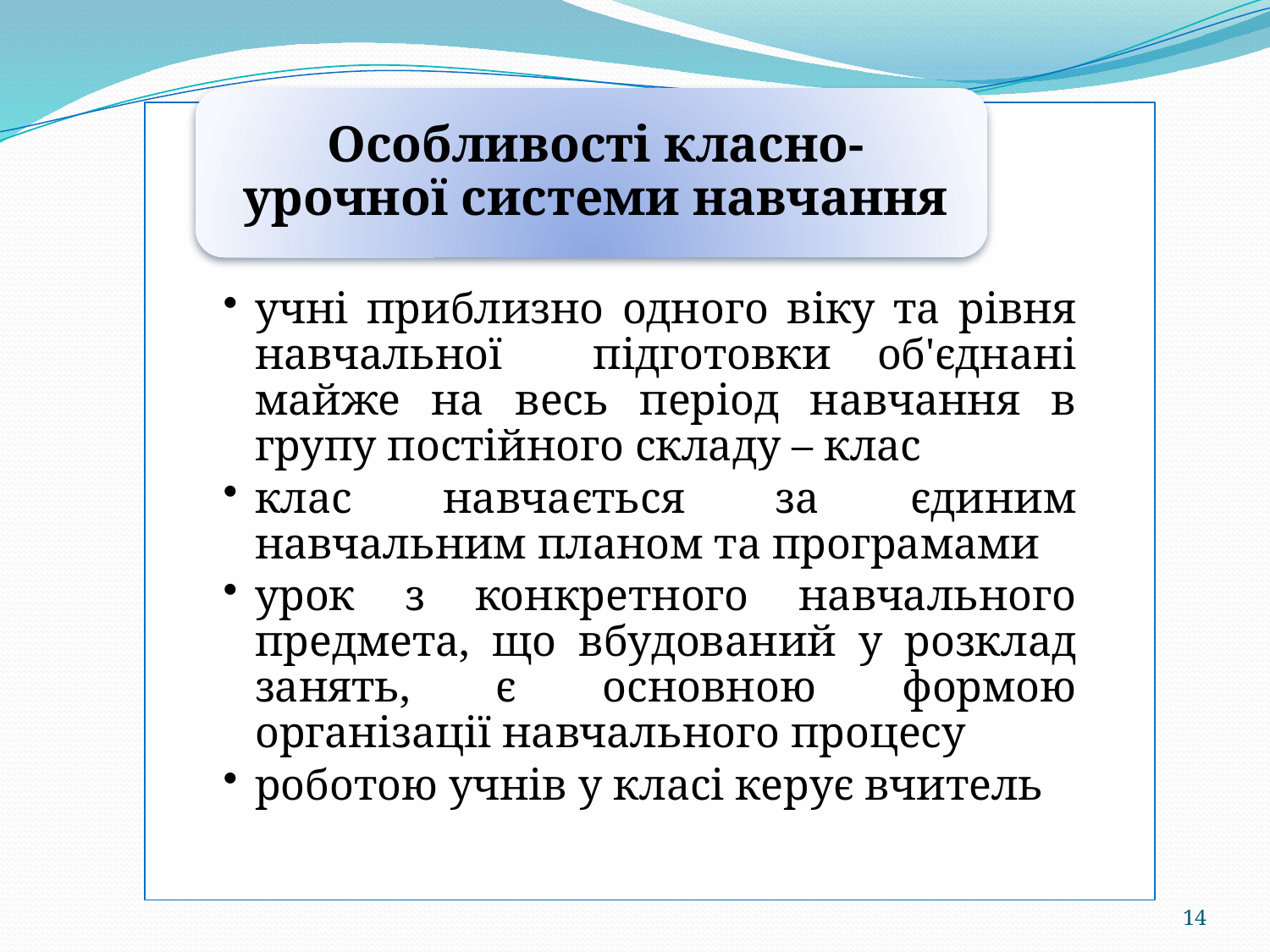

учні приблизно одного віку та рівня навчальної  підготовки об'єднані майже на весь період навчання в групу постійного складу – клас
клас навчається за єдиним навчальним планом та програмами
урок з конкретного навчального предмета, що вбудований у розклад занять, є основною формою організації навчального процесу
роботою учнів у класі керує вчитель

Особливості класно-урочної системи навчання
14